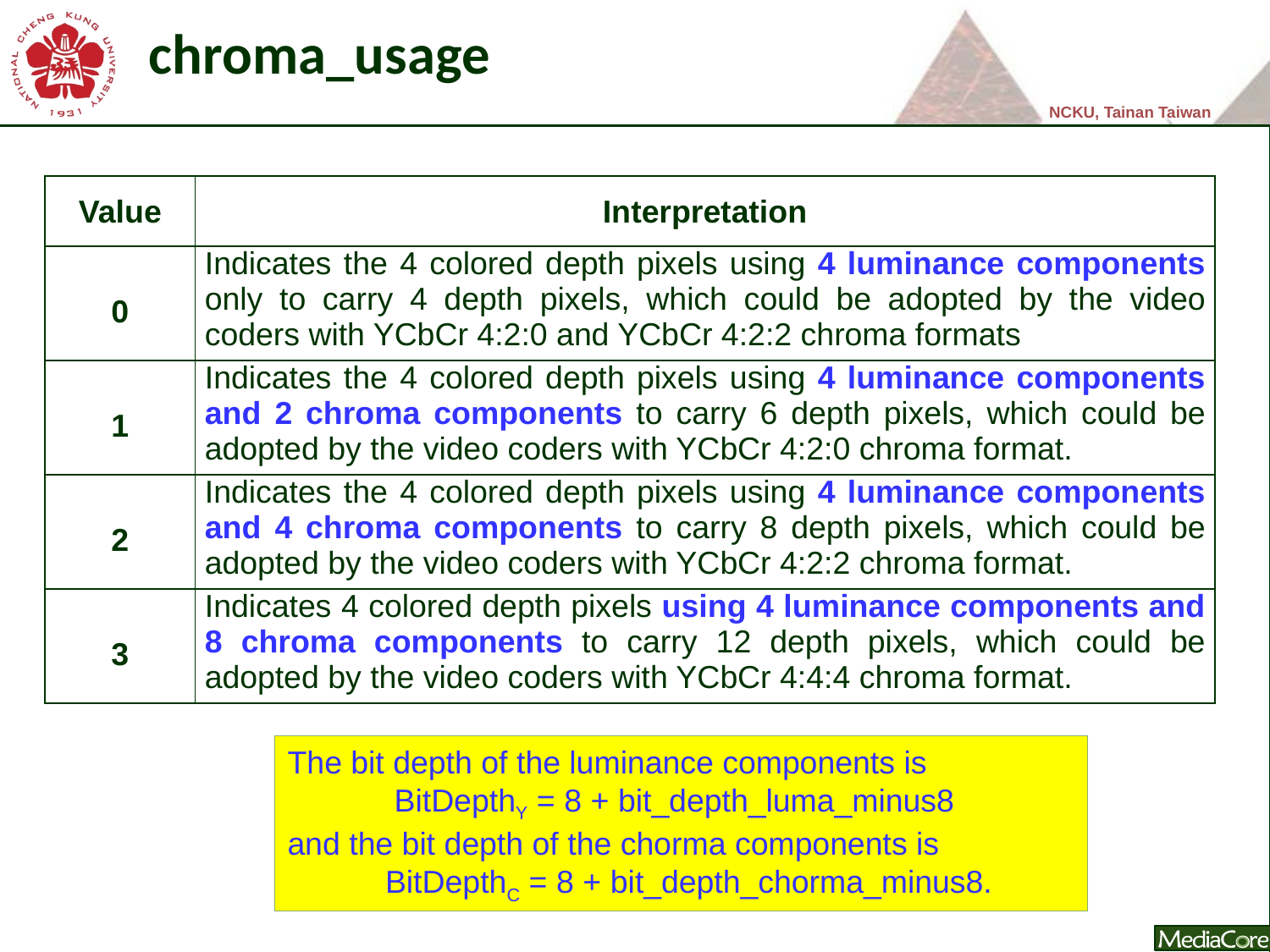

chroma_usage
| Value | Interpretation |
| --- | --- |
| 0 | Indicates the 4 colored depth pixels using 4 luminance components only to carry 4 depth pixels, which could be adopted by the video coders with YCbCr 4:2:0 and YCbCr 4:2:2 chroma formats |
| 1 | Indicates the 4 colored depth pixels using 4 luminance components and 2 chroma components to carry 6 depth pixels, which could be adopted by the video coders with YCbCr 4:2:0 chroma format. |
| 2 | Indicates the 4 colored depth pixels using 4 luminance components and 4 chroma components to carry 8 depth pixels, which could be adopted by the video coders with YCbCr 4:2:2 chroma format. |
| 3 | Indicates 4 colored depth pixels using 4 luminance components and 8 chroma components to carry 12 depth pixels, which could be adopted by the video coders with YCbCr 4:4:4 chroma format. |
The bit depth of the luminance components is
            BitDepthY = 8 + bit_depth_luma_minus8
and the bit depth of the chorma components is
           BitDepthC = 8 + bit_depth_chorma_minus8.